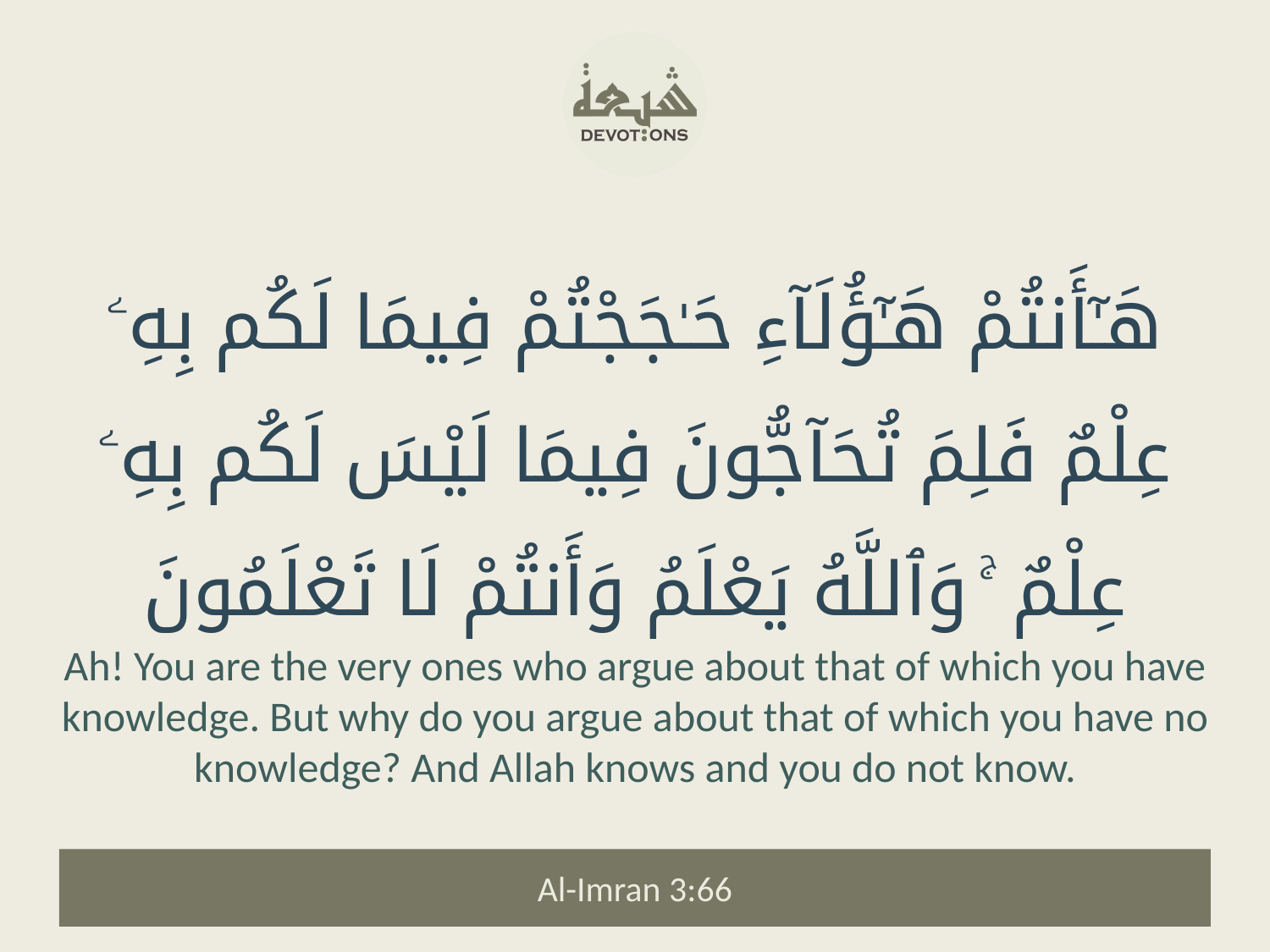

هَـٰٓأَنتُمْ هَـٰٓؤُلَآءِ حَـٰجَجْتُمْ فِيمَا لَكُم بِهِۦ عِلْمٌ فَلِمَ تُحَآجُّونَ فِيمَا لَيْسَ لَكُم بِهِۦ عِلْمٌ ۚ وَٱللَّهُ يَعْلَمُ وَأَنتُمْ لَا تَعْلَمُونَ
Ah! You are the very ones who argue about that of which you have knowledge. But why do you argue about that of which you have no knowledge? And Allah knows and you do not know.
Al-Imran 3:66